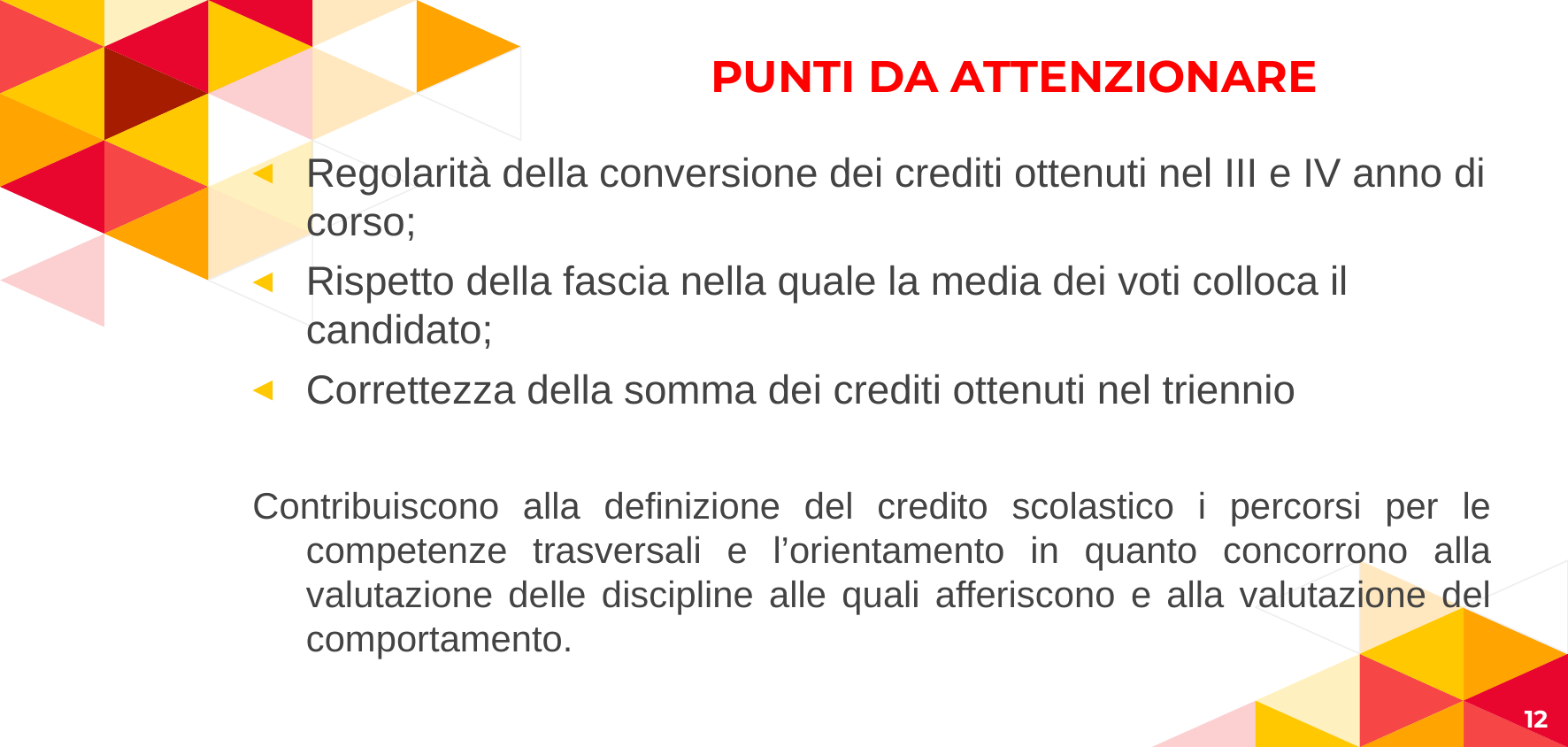

# PUNTI DA ATTENZIONARE
Regolarità della conversione dei crediti ottenuti nel III e IV anno di corso;
Rispetto della fascia nella quale la media dei voti colloca il candidato;
Correttezza della somma dei crediti ottenuti nel triennio

Contribuiscono alla definizione del credito scolastico i percorsi per le competenze trasversali e l’orientamento in quanto concorrono alla valutazione delle discipline alle quali afferiscono e alla valutazione del comportamento.
12